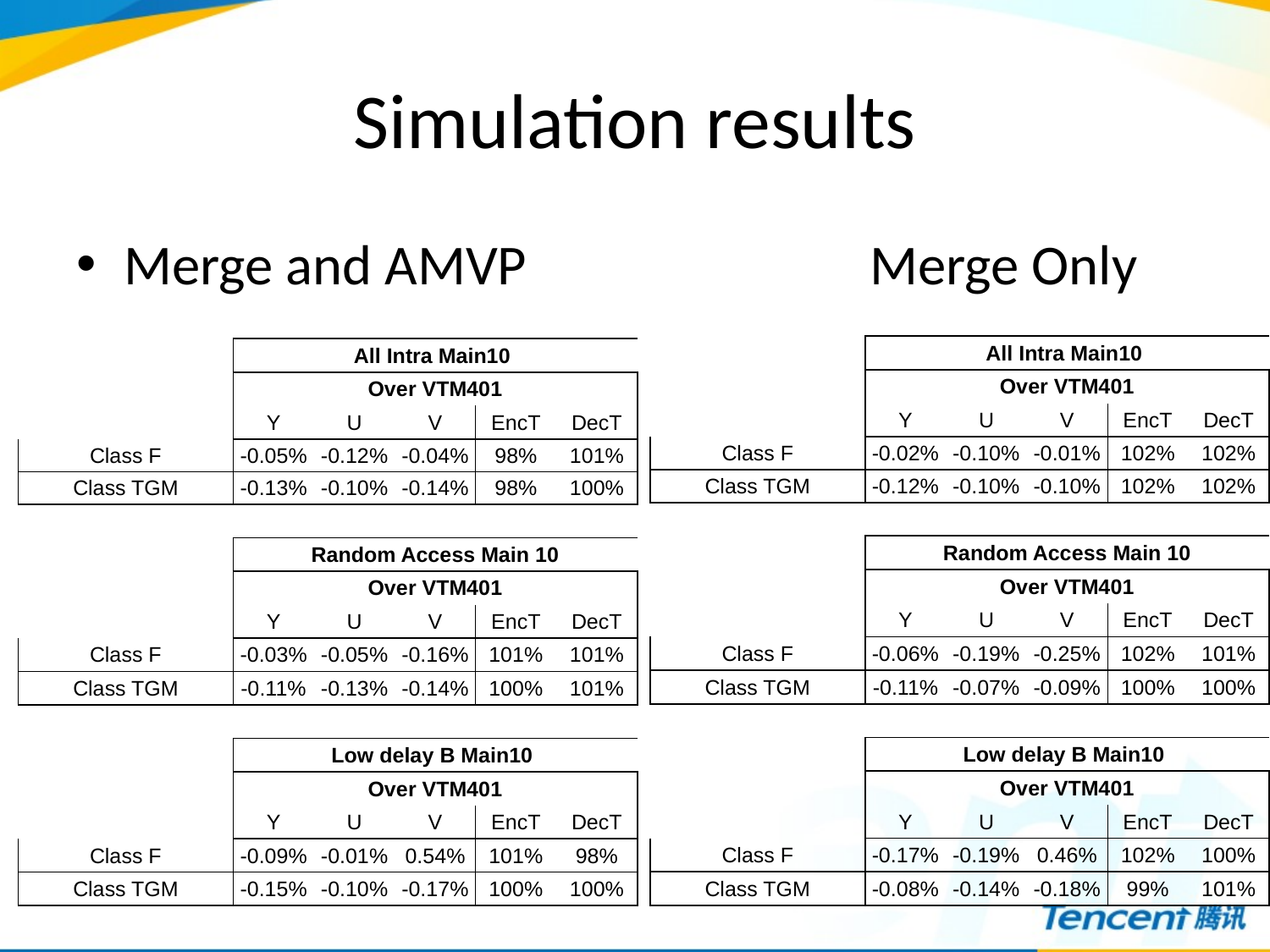

# Simulation results
Merge and AMVP                           Merge Only
|  | All Intra Main10 |  |  |  |  |
| --- | --- | --- | --- | --- | --- |
|  | Over VTM401 |  |  |  |  |
|  | Y | U | V | EncT | DecT |
| Class F | -0.02% | -0.10% | -0.01% | 102% | 102% |
| Class TGM | -0.12% | -0.10% | -0.10% | 102% | 102% |
|  |  |  |  |  |  |
|  | Random Access Main 10 |  |  |  |  |
|  | Over VTM401 |  |  |  |  |
|  | Y | U | V | EncT | DecT |
| Class F | -0.06% | -0.19% | -0.25% | 102% | 101% |
| Class TGM | -0.11% | -0.07% | -0.09% | 100% | 100% |
|  |  |  |  |  |  |
|  | Low delay B Main10 |  |  |  |  |
|  | Over VTM401 |  |  |  |  |
|  | Y | U | V | EncT | DecT |
| Class F | -0.17% | -0.19% | 0.46% | 102% | 100% |
| Class TGM | -0.08% | -0.14% | -0.18% | 99% | 101% |
|  | All Intra Main10 |  |  |  |  |
| --- | --- | --- | --- | --- | --- |
|  | Over VTM401 |  |  |  |  |
|  | Y | U | V | EncT | DecT |
| Class F | -0.05% | -0.12% | -0.04% | 98% | 101% |
| Class TGM | -0.13% | -0.10% | -0.14% | 98% | 100% |
|  |  |  |  |  |  |
|  | Random Access Main 10 |  |  |  |  |
|  | Over VTM401 |  |  |  |  |
|  | Y | U | V | EncT | DecT |
| Class F | -0.03% | -0.05% | -0.16% | 101% | 101% |
| Class TGM | -0.11% | -0.13% | -0.14% | 100% | 101% |
|  |  |  |  |  |  |
|  | Low delay B Main10 |  |  |  |  |
|  | Over VTM401 |  |  |  |  |
|  | Y | U | V | EncT | DecT |
| Class F | -0.09% | -0.01% | 0.54% | 101% | 98% |
| Class TGM | -0.15% | -0.10% | -0.17% | 100% | 100% |